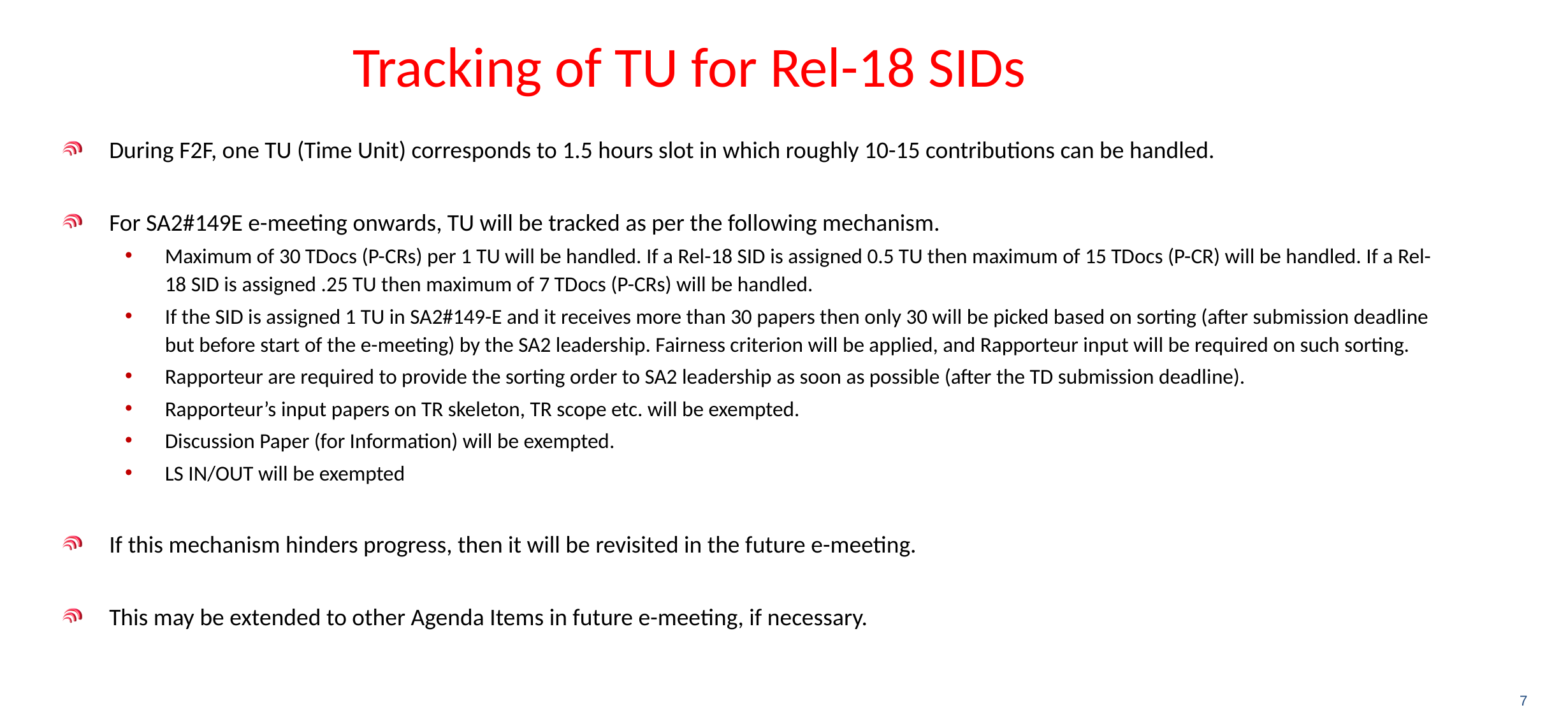

# Tracking of TU for Rel-18 SIDs
During F2F, one TU (Time Unit) corresponds to 1.5 hours slot in which roughly 10-15 contributions can be handled.

For SA2#149E e-meeting onwards, TU will be tracked as per the following mechanism.
Maximum of 30 TDocs (P-CRs) per 1 TU will be handled. If a Rel-18 SID is assigned 0.5 TU then maximum of 15 TDocs (P-CR) will be handled. If a Rel-18 SID is assigned .25 TU then maximum of 7 TDocs (P-CRs) will be handled.
If the SID is assigned 1 TU in SA2#149-E and it receives more than 30 papers then only 30 will be picked based on sorting (after submission deadline but before start of the e-meeting) by the SA2 leadership. Fairness criterion will be applied, and Rapporteur input will be required on such sorting.
Rapporteur are required to provide the sorting order to SA2 leadership as soon as possible (after the TD submission deadline).
Rapporteur’s input papers on TR skeleton, TR scope etc. will be exempted.
Discussion Paper (for Information) will be exempted.
LS IN/OUT will be exempted

If this mechanism hinders progress, then it will be revisited in the future e-meeting.

This may be extended to other Agenda Items in future e-meeting, if necessary.